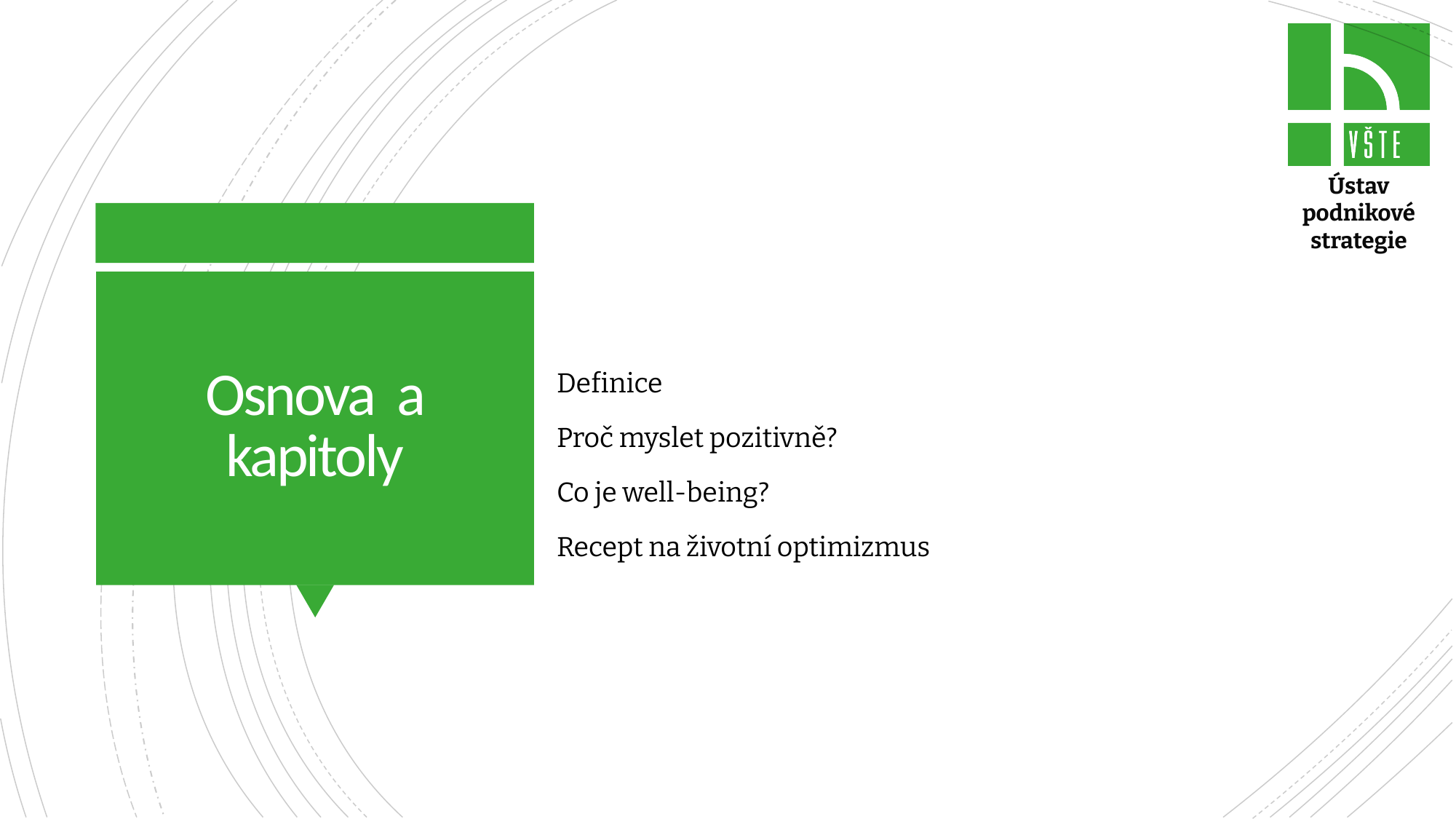

Definice
Proč myslet pozitivně?
Co je well-being?
Recept na životní optimizmus
# Osnova  a kapitoly